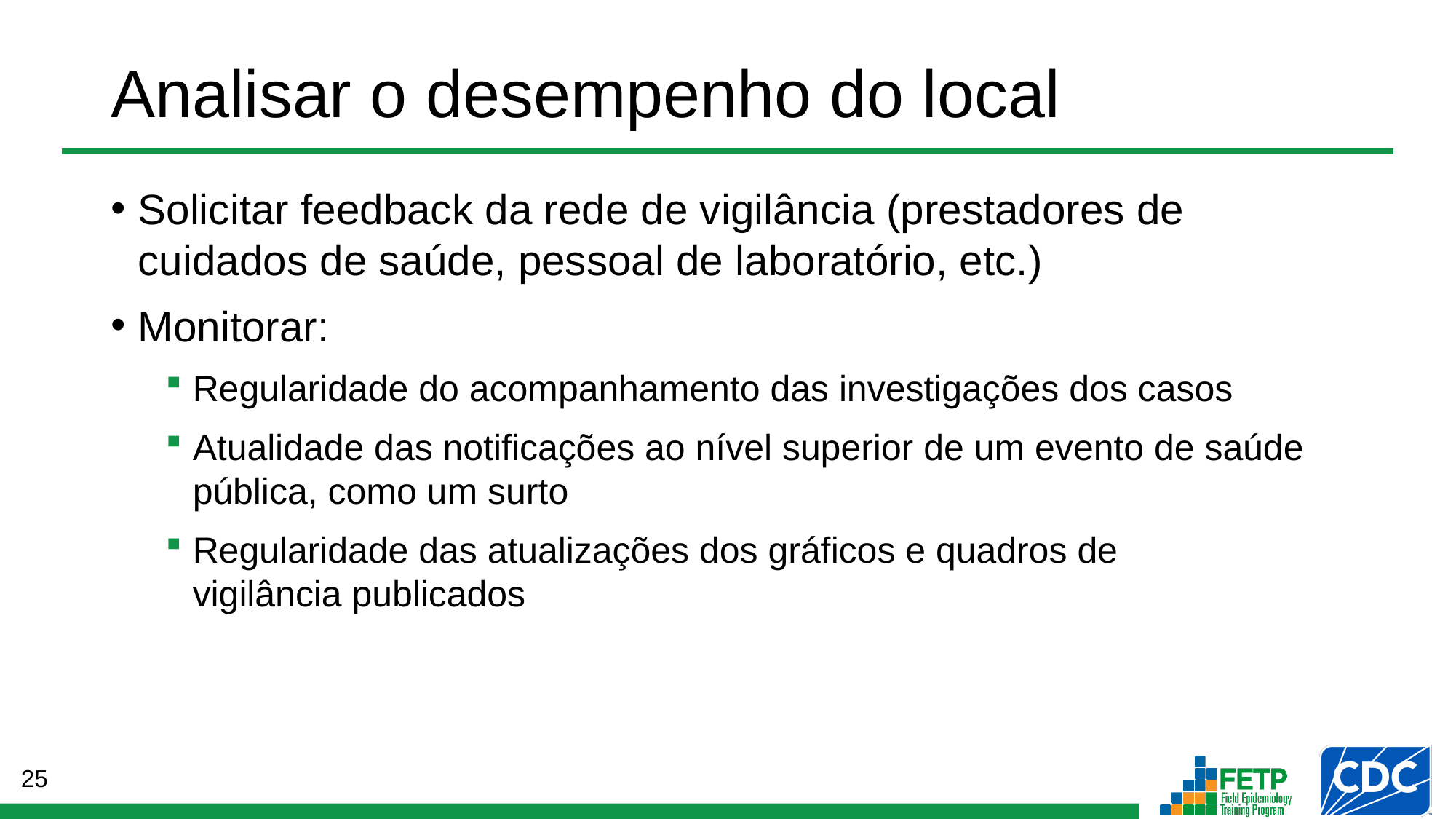

# Analisar o desempenho do local
Solicitar feedback da rede de vigilância (prestadores de cuidados de saúde, pessoal de laboratório, etc.)
Monitorar:
Regularidade do acompanhamento das investigações dos casos
Atualidade das notificações ao nível superior de um evento de saúde pública, como um surto
Regularidade das atualizações dos gráficos e quadros de
vigilância publicados